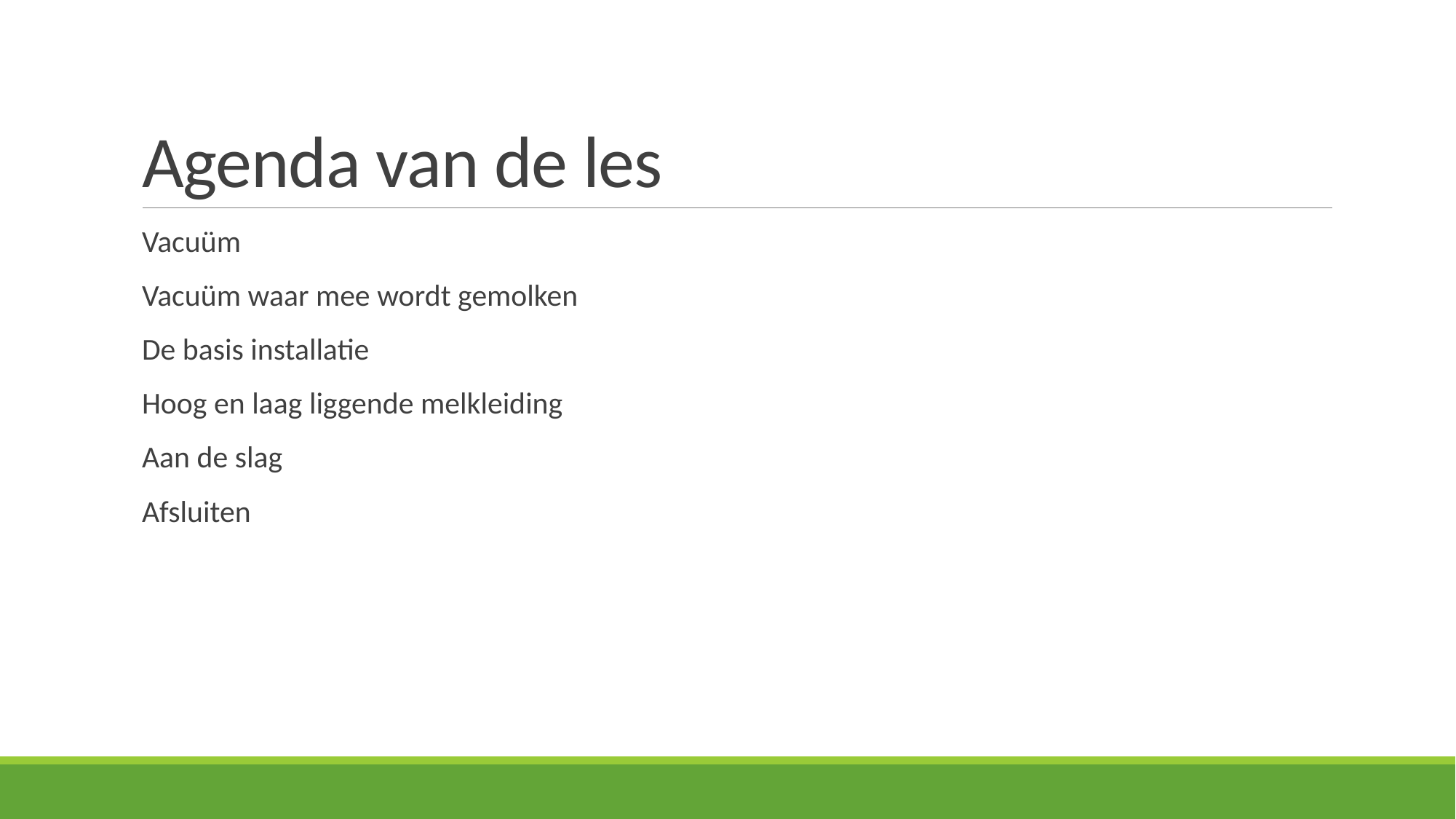

# Agenda van de les
Vacuüm
Vacuüm waar mee wordt gemolken
De basis installatie
Hoog en laag liggende melkleiding
Aan de slag
Afsluiten